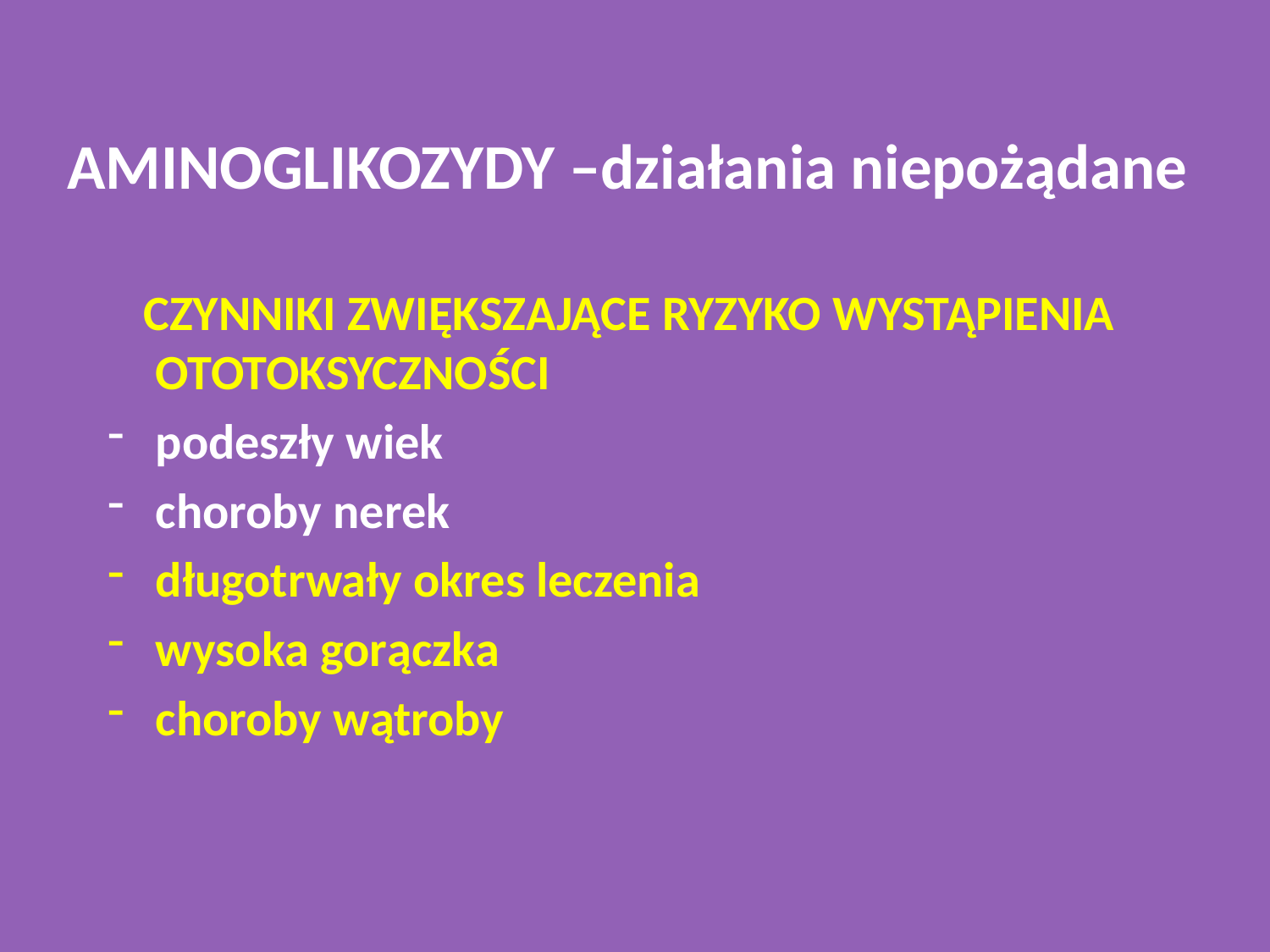

AMINOGLIKOZYDY –działania niepożądane
   CZYNNIKI ZWIĘKSZAJĄCE RYZYKO WYSTĄPIENIA OTOTOKSYCZNOŚCI
podeszły wiek
choroby nerek
długotrwały okres leczenia
wysoka gorączka
choroby wątroby